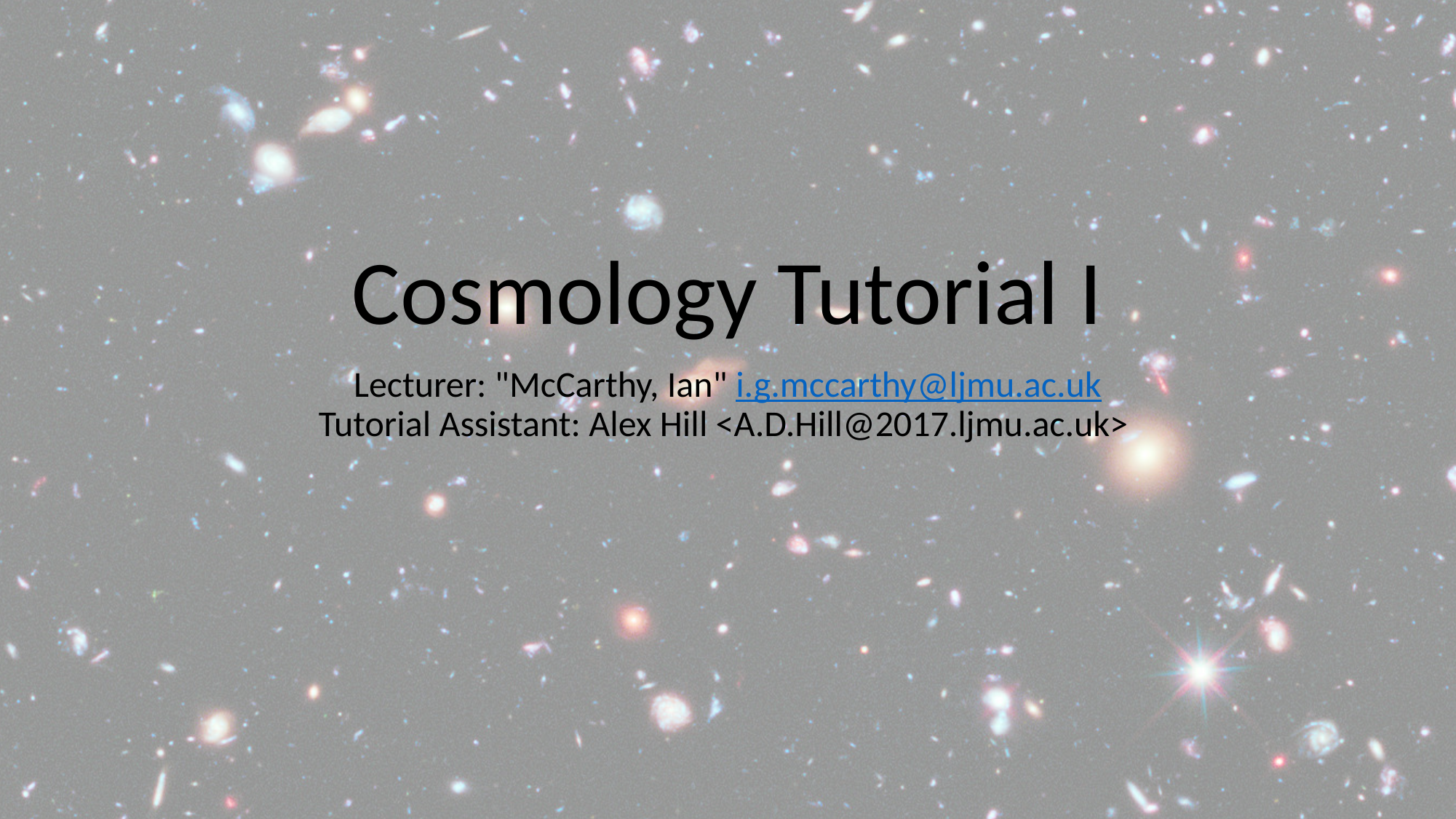

# Cosmology Tutorial I
Lecturer: "McCarthy, Ian" i.g.mccarthy@ljmu.ac.uk
Tutorial Assistant: Alex Hill <A.D.Hill@2017.ljmu.ac.uk>